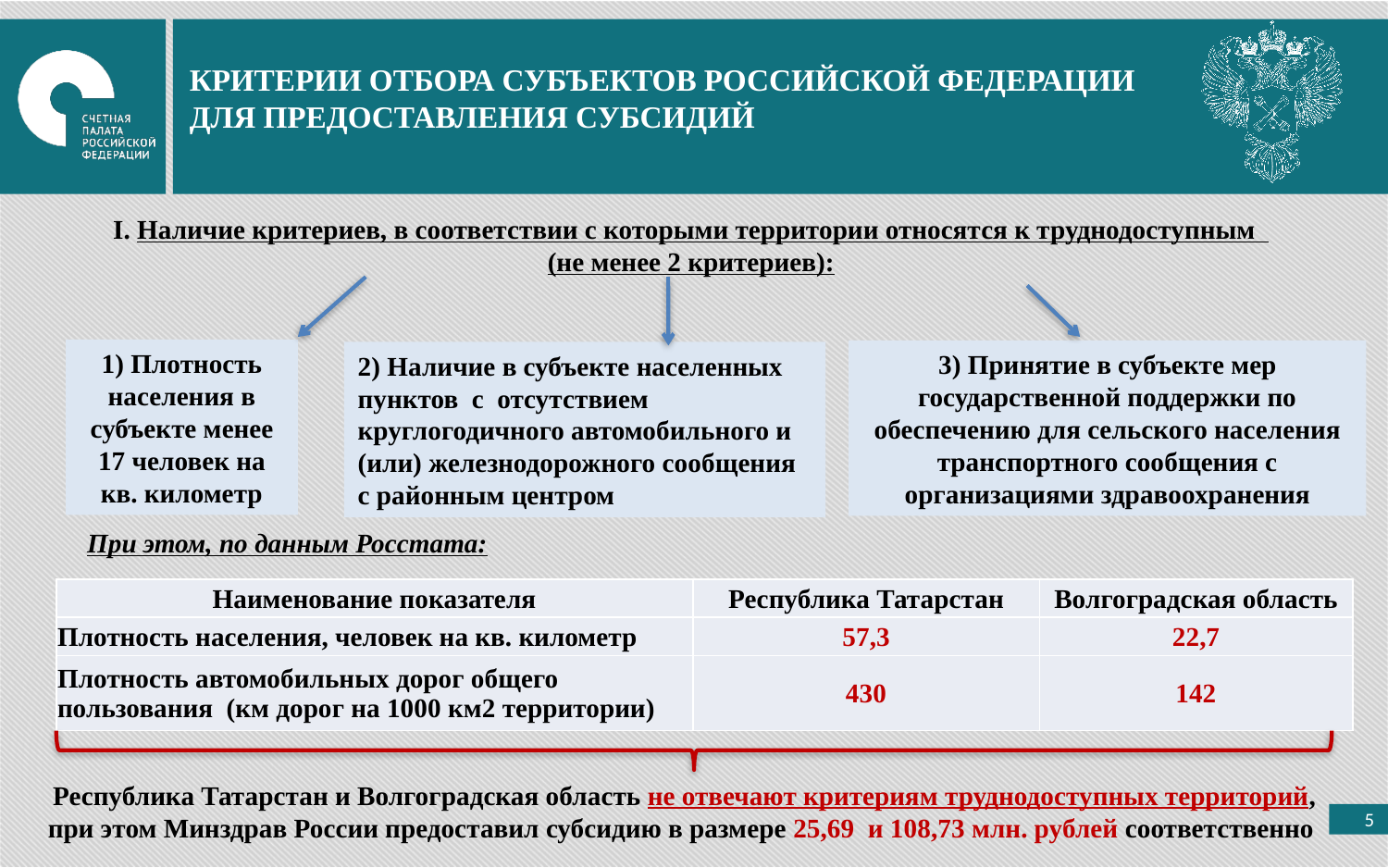

КРИТЕРИИ ОТБОРА СУБЪЕКТОВ РОССИЙСКОЙ ФЕДЕРАЦИИ ДЛЯ ПРЕДОСТАВЛЕНИЯ СУБСИДИЙ

I. Наличие критериев, в соответствии с которыми территории относятся к труднодоступным
(не менее 2 критериев):
1) Плотность населения в субъекте менее 17 человек на кв. километр
3) Принятие в субъекте мер государственной поддержки по обеспечению для сельского населения транспортного сообщения с организациями здравоохранения
2) Наличие в субъекте населенных пунктов  с  отсутствием круглогодичного автомобильного и (или) железнодорожного сообщения с районным центром
При этом, по данным Росстата:
| Наименование показателя | Республика Татарстан | Волгоградская область |
| --- | --- | --- |
| Плотность населения, человек на кв. километр | 57,3 | 22,7 |
| Плотность автомобильных дорог общего пользования (км дорог на 1000 км2 территории) | 430 | 142 |
Республика Татарстан и Волгоградская область не отвечают критериям труднодоступных территорий, при этом Минздрав России предоставил субсидию в размере 25,69  и 108,73 млн. рублей соответственно